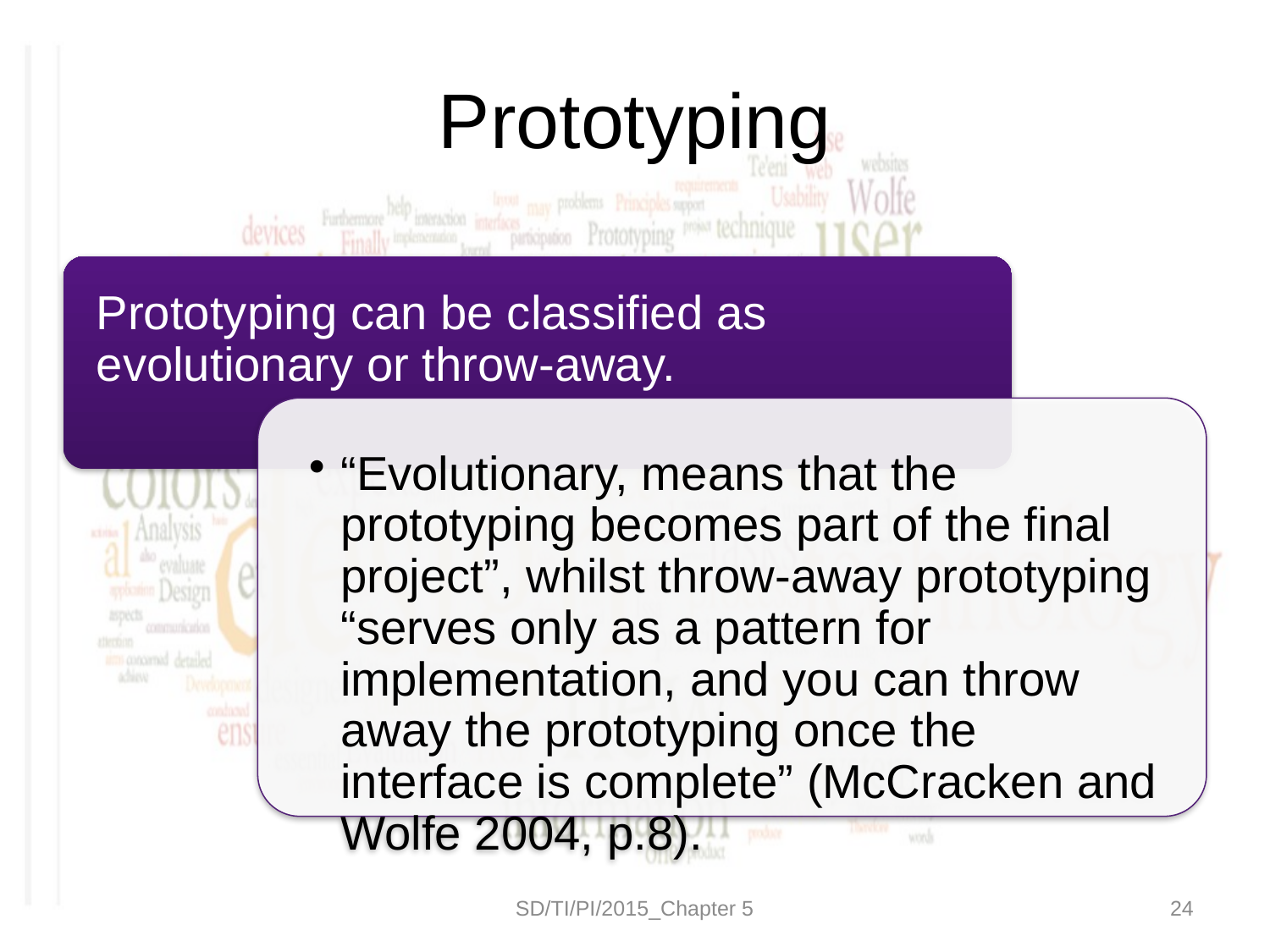

# Prototyping
Prototyping can be classified as evolutionary or throw-away.
“Evolutionary, means that the prototyping becomes part of the final project”, whilst throw-away prototyping “serves only as a pattern for implementation, and you can throw away the prototyping once the interface is complete” (McCracken and Wolfe 2004, p.8).
SD/TI/PI/2015_Chapter 5
24